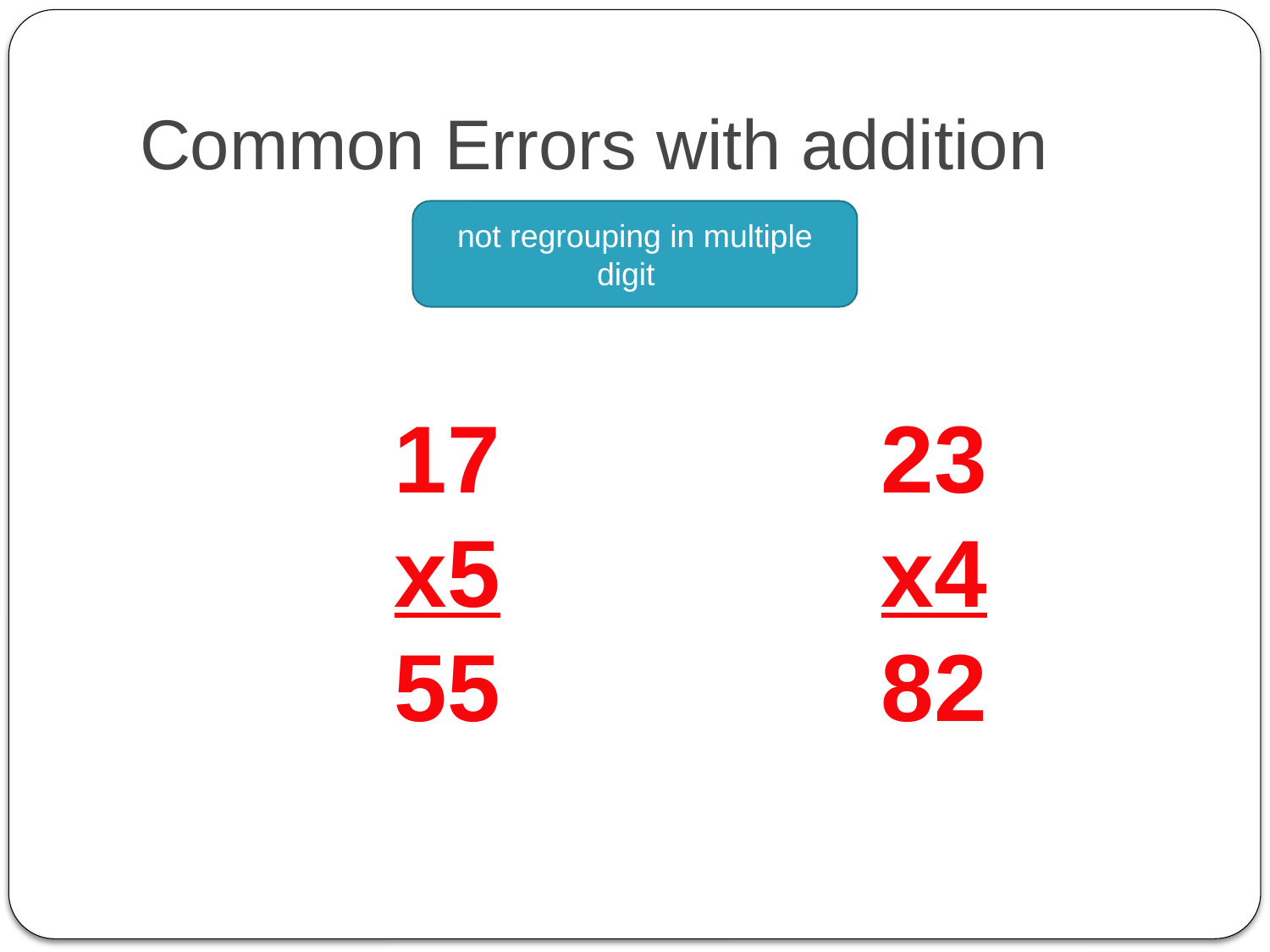

# Common Errors with addition
not regrouping in multiple digit
17
x5
55

23
x4
82